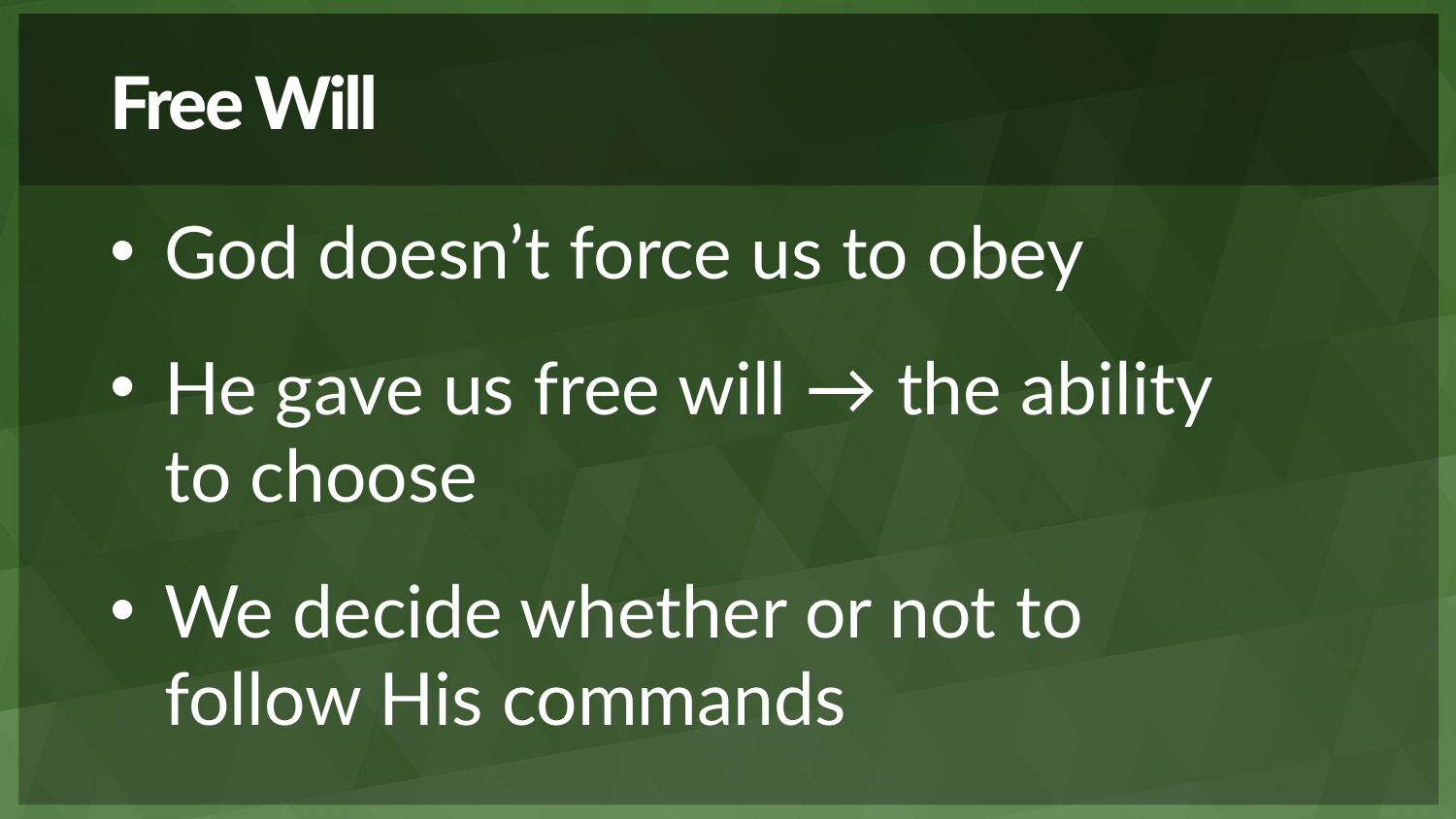

# Free Will
God doesn’t force us to obey
He gave us free will → the ability to choose
We decide whether or not to follow His commands